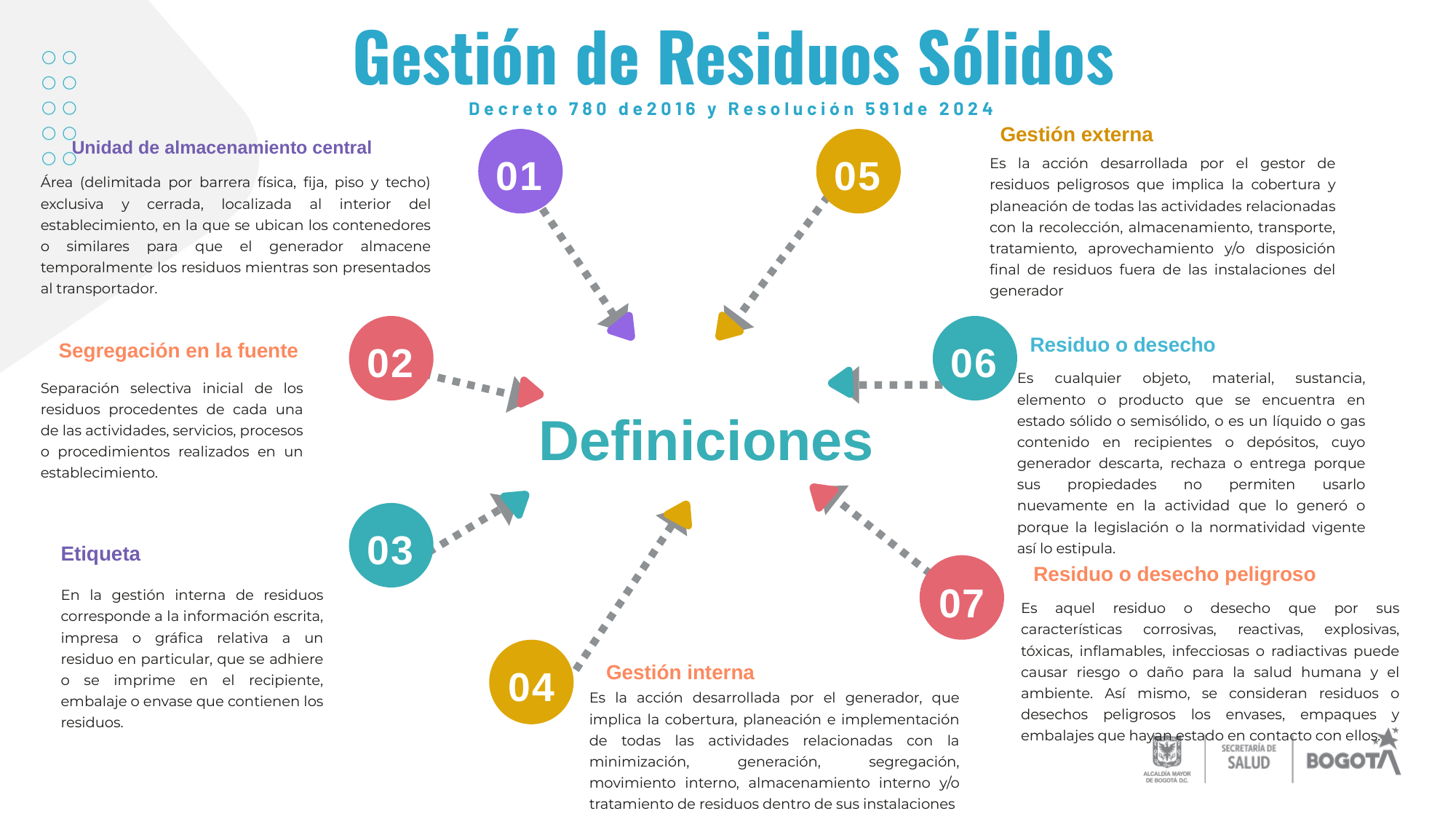

Gestión de Residuos Sólidos
Decreto 780 de2016 y Resolución 591de 2024
Gestión externa

Unidad de almacenamiento central
01
05
Es la acción desarrollada por el gestor de residuos peligrosos que implica la cobertura y planeación de todas las actividades relacionadas con la recolección, almacenamiento, transporte, tratamiento, aprovechamiento y/o disposición final de residuos fuera de las instalaciones del generador
Área (delimitada por barrera física, fija, piso y techo) exclusiva y cerrada, localizada al interior del establecimiento, en la que se ubican los contenedores o similares para que el generador almacene temporalmente los residuos mientras son presentados al transportador.

Residuo o desecho

02
06
Segregación en la fuente

Es cualquier objeto, material, sustancia, elemento o producto que se encuentra en estado sólido o semisólido, o es un líquido o gas contenido en recipientes o depósitos, cuyo generador descarta, rechaza o entrega porque sus propiedades no permiten usarlo nuevamente en la actividad que lo generó o porque la legislación o la normatividad vigente así lo estipula.

Separación selectiva inicial de los residuos procedentes de cada una de las actividades, servicios, procesos o procedimientos realizados en un establecimiento.

Definiciones

03
Etiqueta

Residuo o desecho peligroso

07
En la gestión interna de residuos corresponde a la información escrita, impresa o gráfica relativa a un residuo en particular, que se adhiere o se imprime en el recipiente, embalaje o envase que contienen los residuos.
Es aquel residuo o desecho que por sus características corrosivas, reactivas, explosivas, tóxicas, inflamables, infecciosas o radiactivas puede causar riesgo o daño para la salud humana y el ambiente. Así mismo, se consideran residuos o desechos peligrosos los envases, empaques y embalajes que hayan estado en contacto con ellos.

04
Gestión interna
Es la acción desarrollada por el generador, que implica la cobertura, planeación e implementación de todas las actividades relacionadas con la minimización, generación, segregación, movimiento interno, almacenamiento interno y/o tratamiento de residuos dentro de sus instalaciones